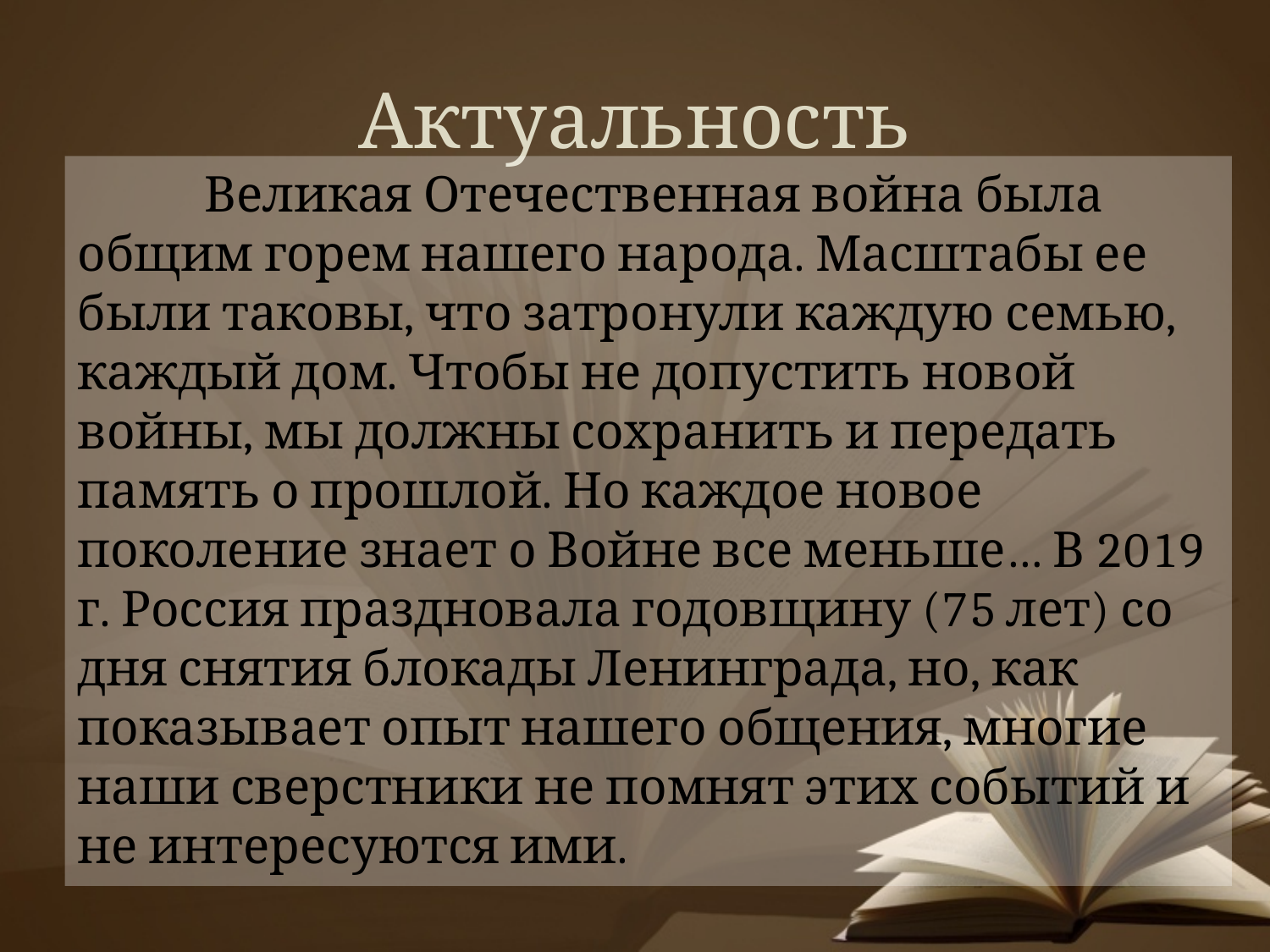

# Актуальность
	Великая Отечественная война была общим горем нашего народа. Масштабы ее были таковы, что затронули каждую семью, каждый дом. Чтобы не допустить новой войны, мы должны сохранить и передать память о прошлой. Но каждое новое поколение знает о Войне все меньше… В 2019 г. Россия праздновала годовщину (75 лет) со дня снятия блокады Ленинграда, но, как показывает опыт нашего общения, многие наши сверстники не помнят этих событий и не интересуются ими.